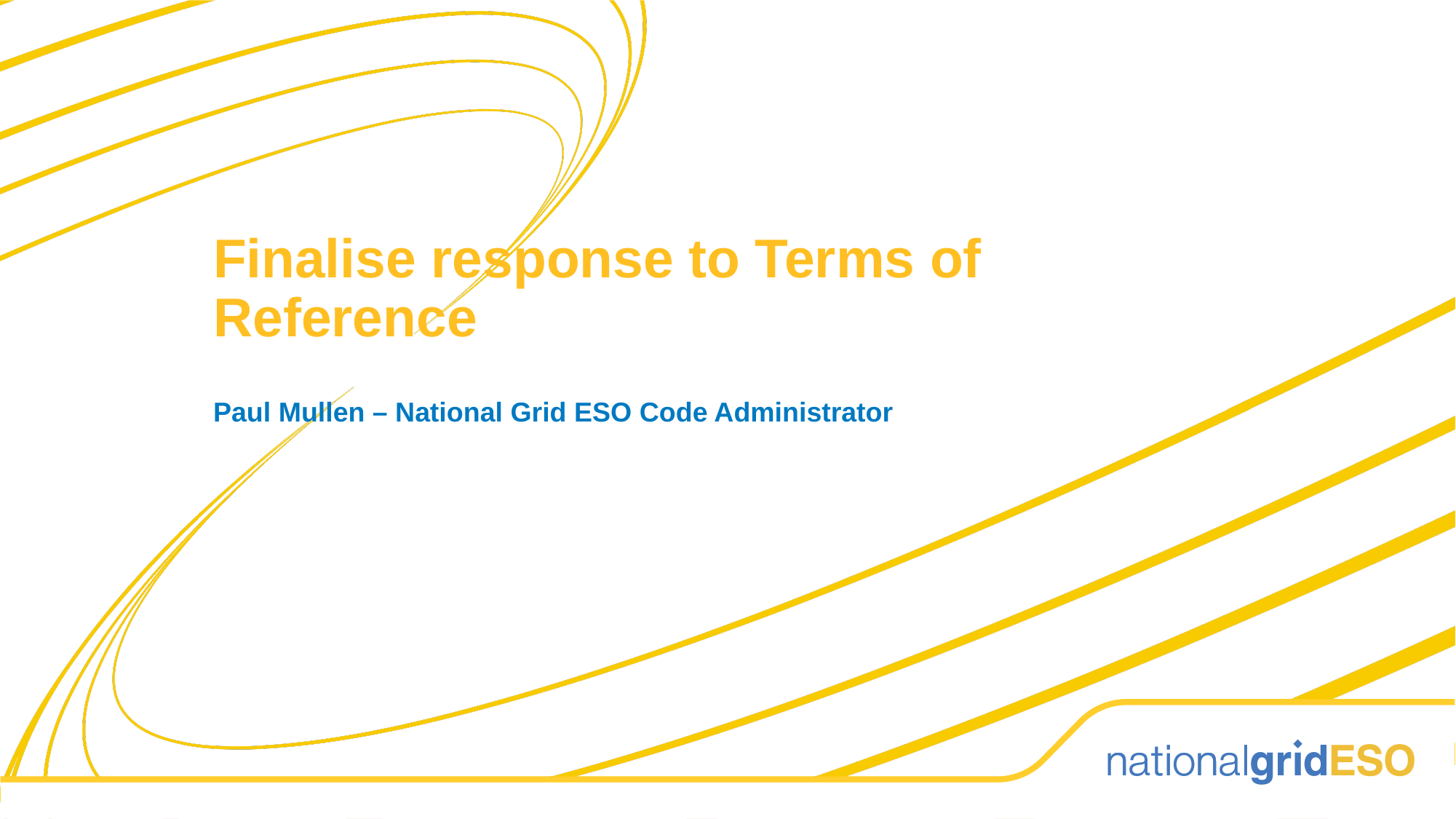

Finalise response to Terms of Reference
Paul Mullen – National Grid ESO Code Administrator